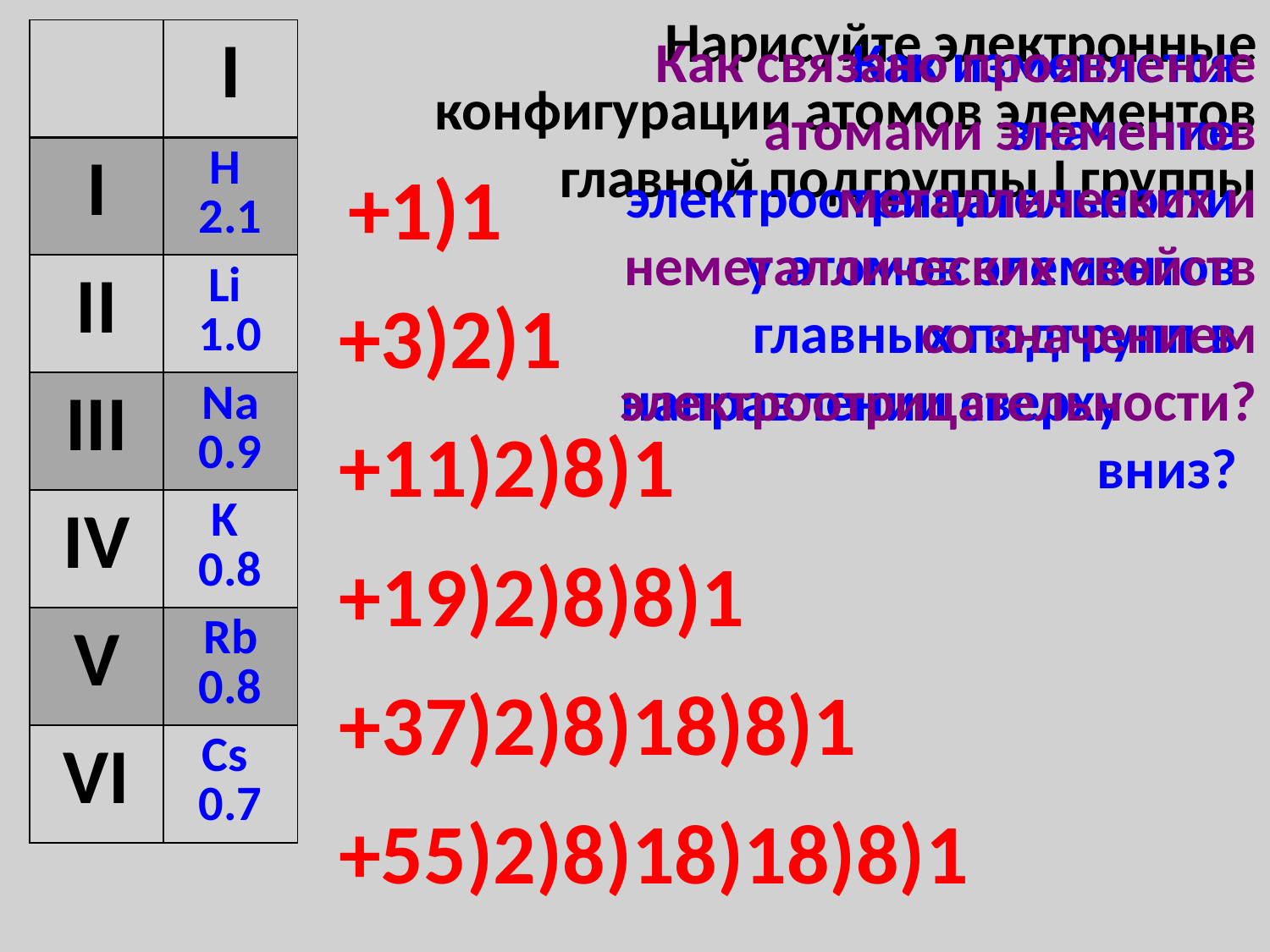

Нарисуйте электронные конфигурации атомов элементов главной подгруппы I группы
|  | I |
| --- | --- |
| I | H 2.1 |
| II | Li 1.0 |
| III | Na 0.9 |
| IV | K 0.8 |
| V | Rb 0.8 |
| VI | Cs 0.7 |
Как связано проявление атомами элементов металлических и неметаллических свойств со значением электроотрицательности?
Как изменяется значение электроотрицательности у атомов элементов главных подгрупп в направлении сверху                      вниз?
  +1)1
 +3)2)1
 +11)2)8)1
 +19)2)8)8)1
 +37)2)8)18)8)1
 +55)2)8)18)18)8)1